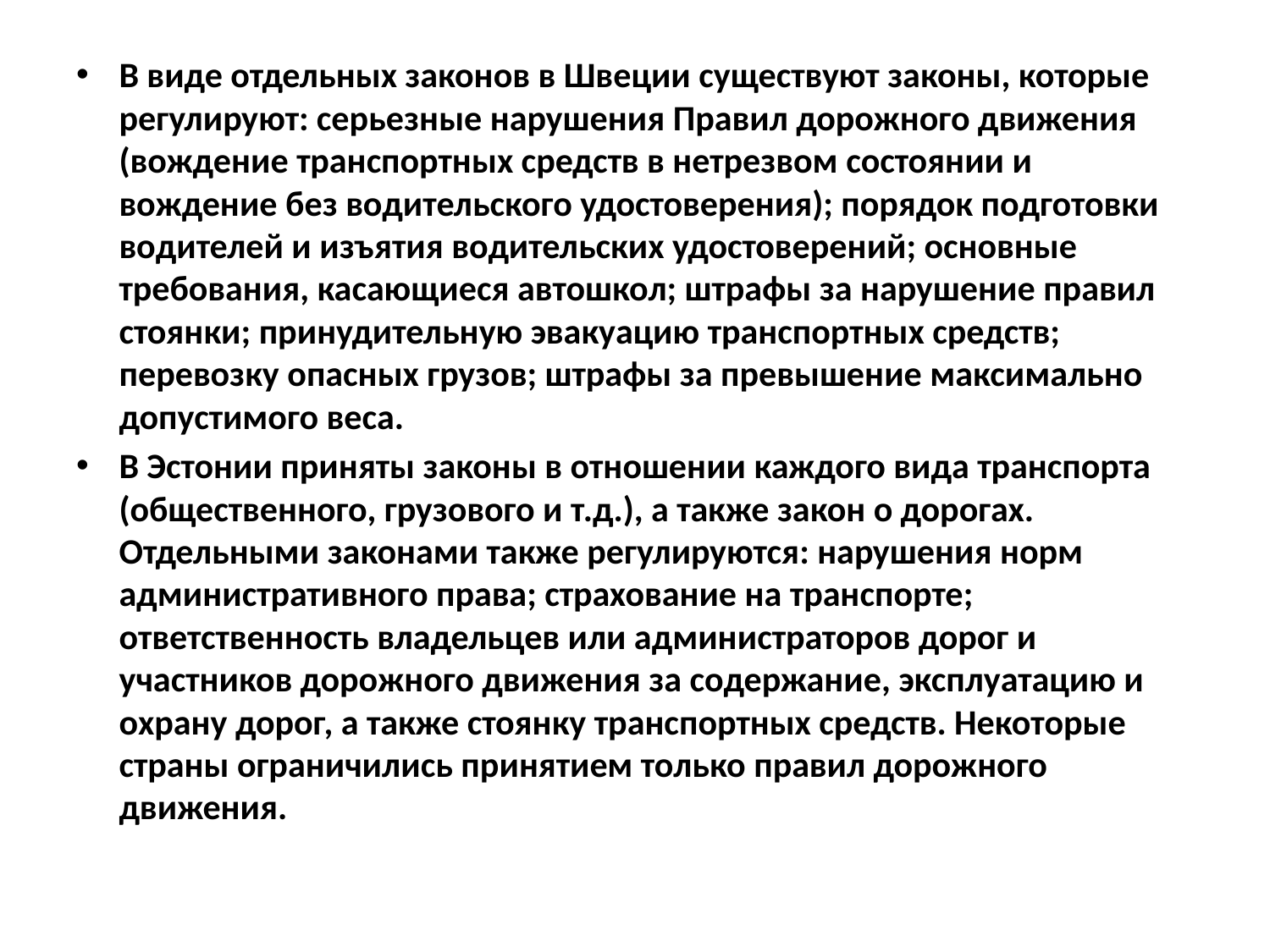

В виде отдельных законов в Швеции существуют законы, которые регулируют: серьезные нарушения Правил дорожного движения (вождение транспортных средств в нетрезвом состоянии и вождение без водительского удостоверения); порядок подготовки водителей и изъятия водительских удостоверений; основные требования, касающиеся автошкол; штрафы за нарушение правил стоянки; принудительную эвакуацию транспортных средств; перевозку опасных грузов; штрафы за превышение максимально допустимого веса.
В Эстонии приняты законы в отношении каждого вида транспорта (общественного, грузового и т.д.), а также закон о дорогах. Отдельными законами также регулируются: нарушения норм административного права; страхование на транспорте; ответственность владельцев или администраторов дорог и участников дорожного движения за содержание, эксплуатацию и охрану дорог, а также стоянку транспортных средств. Некоторые страны ограничились принятием только правил дорожного движения.